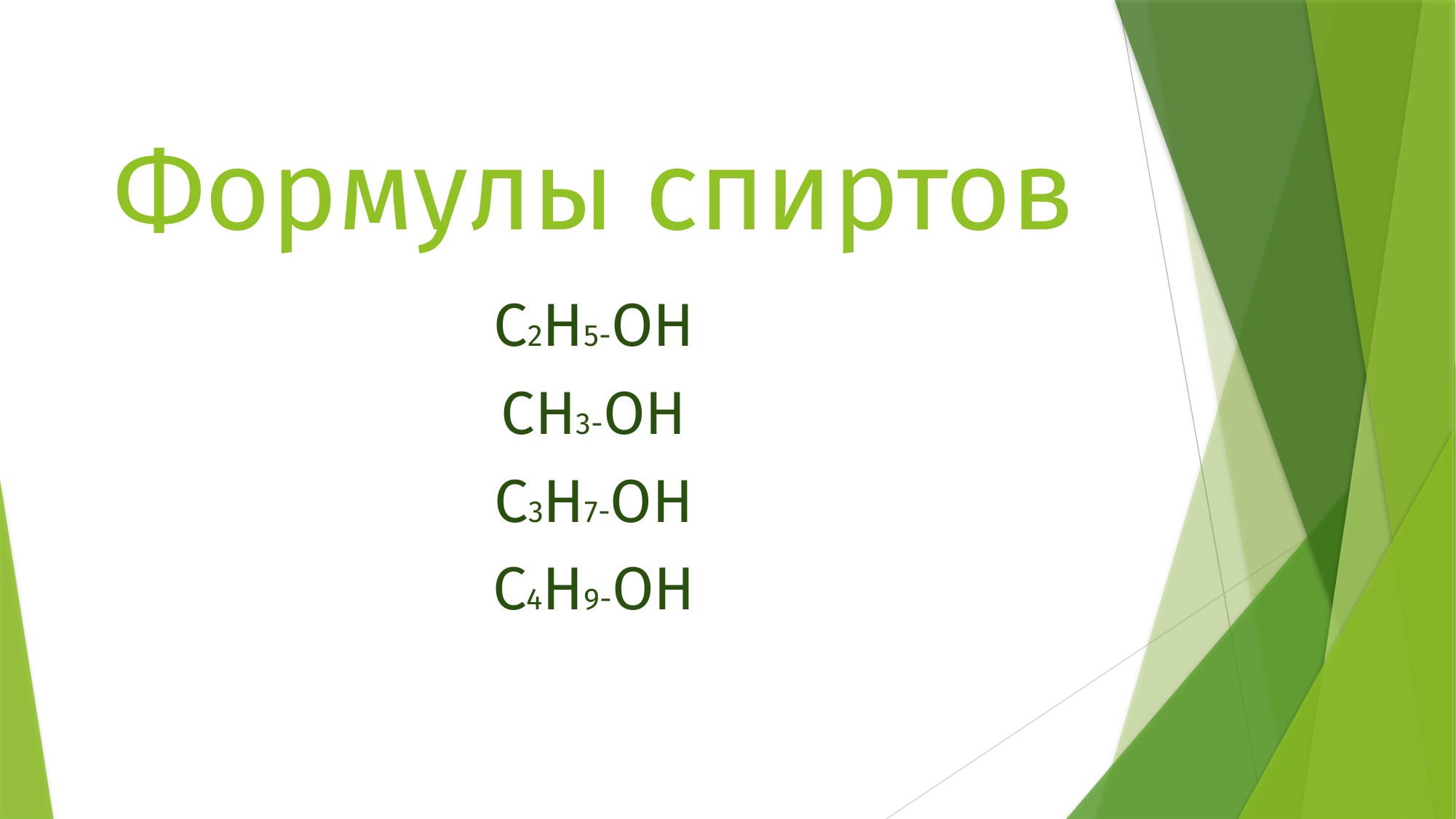

# Формулы спиртов
С2Н5-ОН
СН3-ОН
С3Н7-ОН
С4Н9-ОН